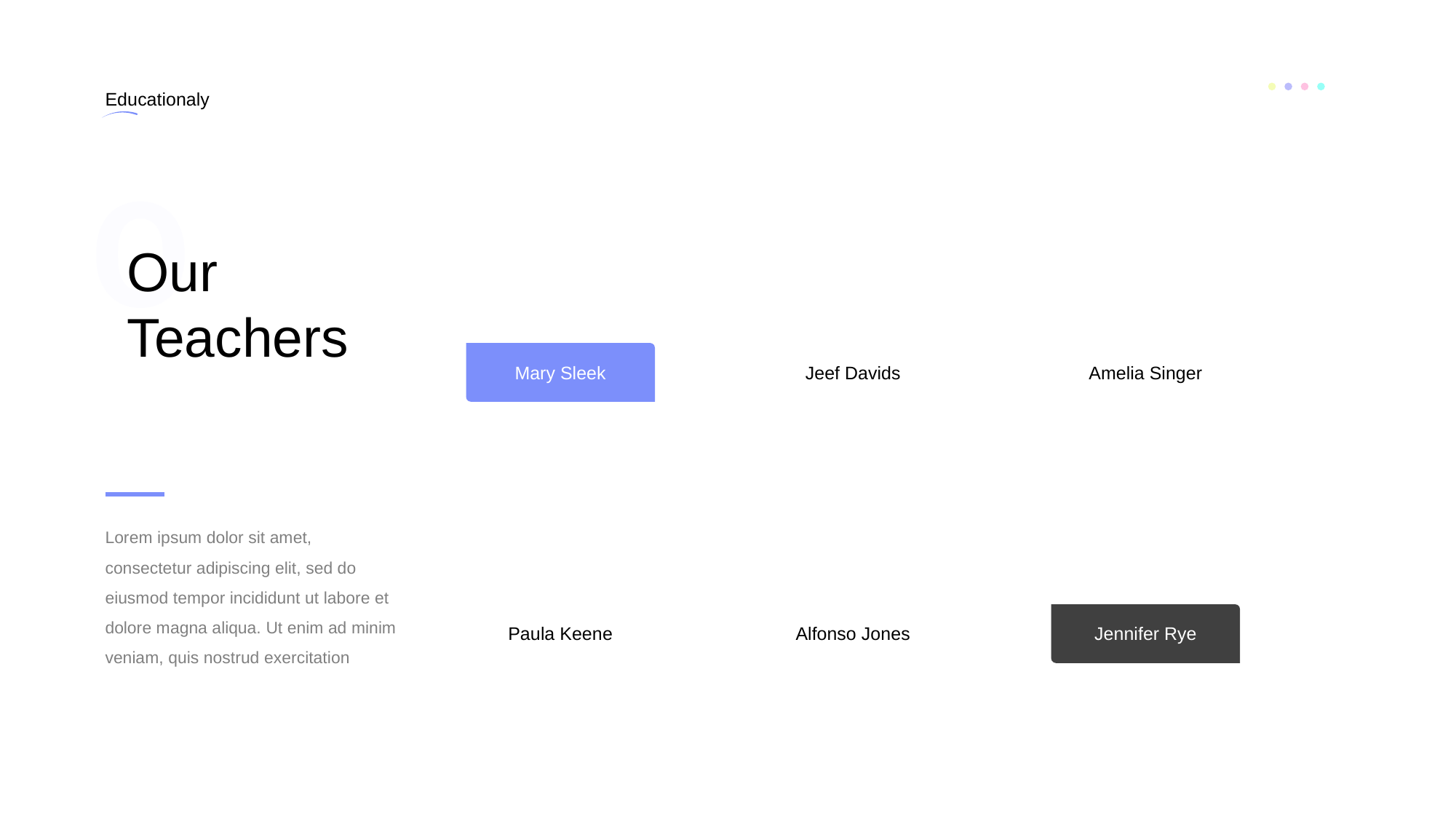

Educationaly

O

Our Teachers

Mary Sleek
Jeef Davids
Amelia Singer

Lorem ipsum dolor sit amet, consectetur adipiscing elit, sed do eiusmod tempor incididunt ut labore et dolore magna aliqua. Ut enim ad minim veniam, quis nostrud exercitation

Paula Keene
Alfonso Jones
Jennifer Rye